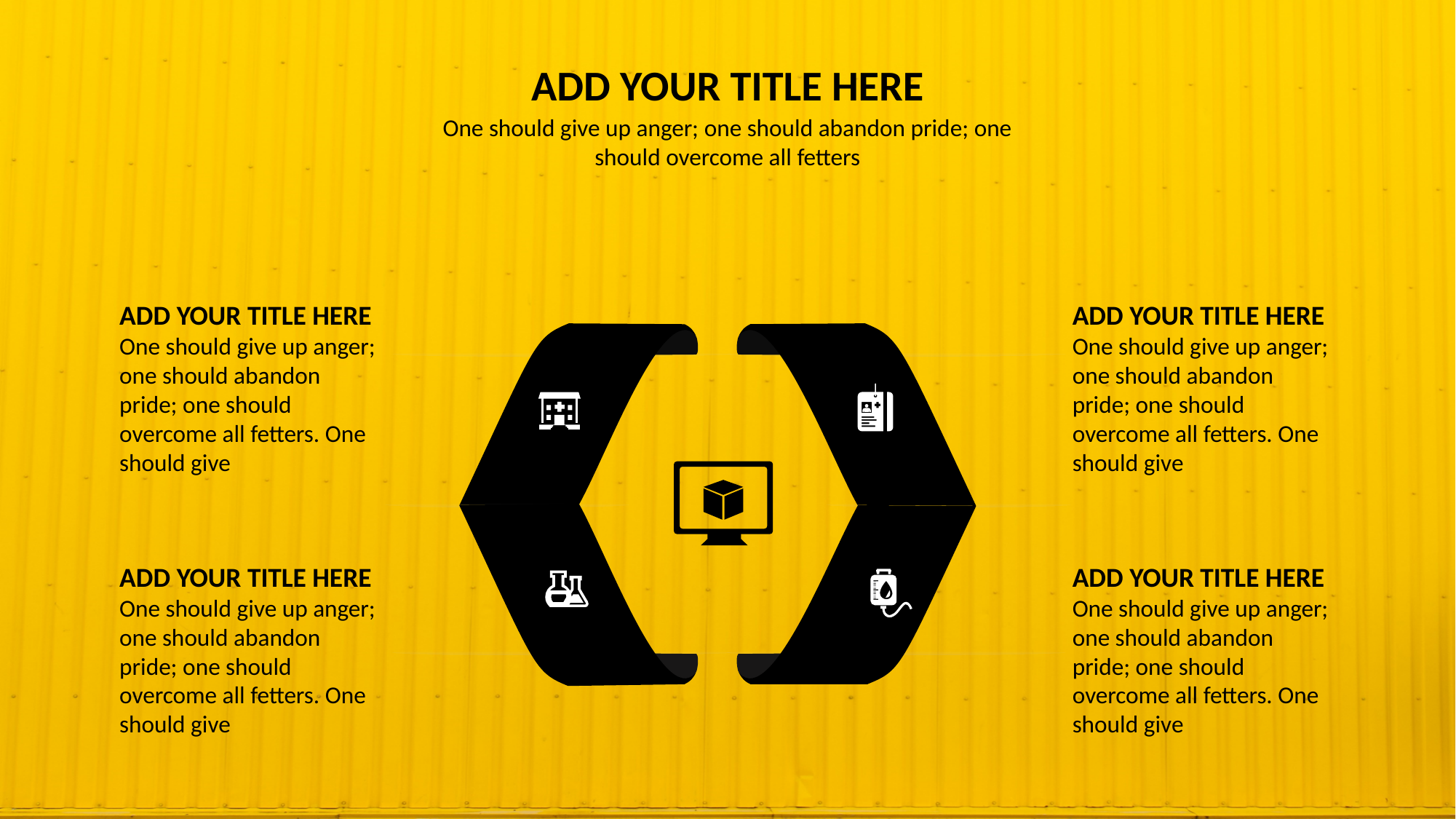

ADD YOUR TITLE HERE
One should give up anger; one should abandon pride; one should overcome all fetters
ADD YOUR TITLE HERE
One should give up anger; one should abandon pride; one should overcome all fetters. One should give
ADD YOUR TITLE HERE
One should give up anger; one should abandon pride; one should overcome all fetters. One should give

ADD YOUR TITLE HERE
One should give up anger; one should abandon pride; one should overcome all fetters. One should give
ADD YOUR TITLE HERE
One should give up anger; one should abandon pride; one should overcome all fetters. One should give